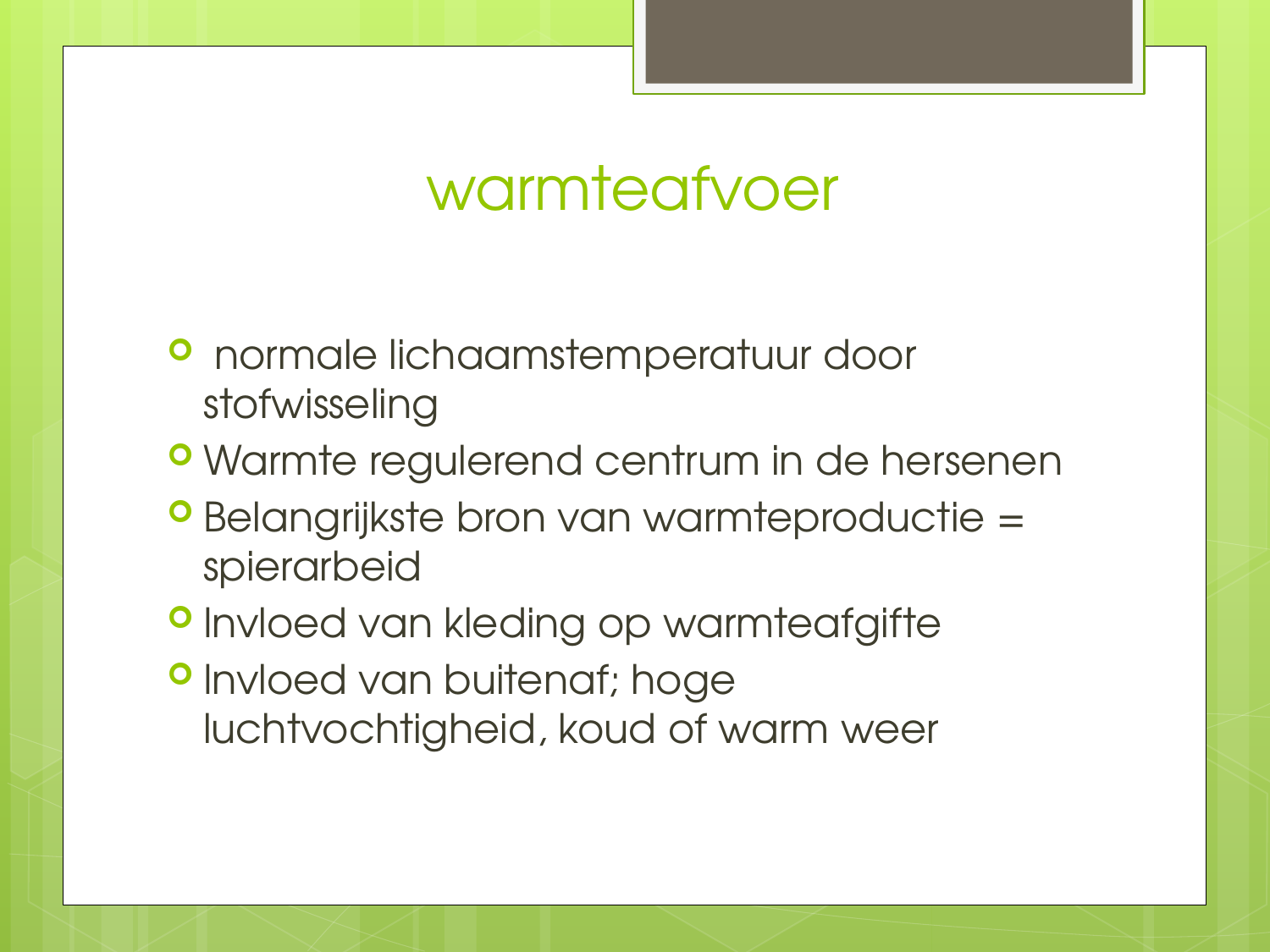

# warmteafvoer
 normale lichaamstemperatuur door stofwisseling
Warmte regulerend centrum in de hersenen
Belangrijkste bron van warmteproductie = spierarbeid
Invloed van kleding op warmteafgifte
Invloed van buitenaf; hoge luchtvochtigheid, koud of warm weer